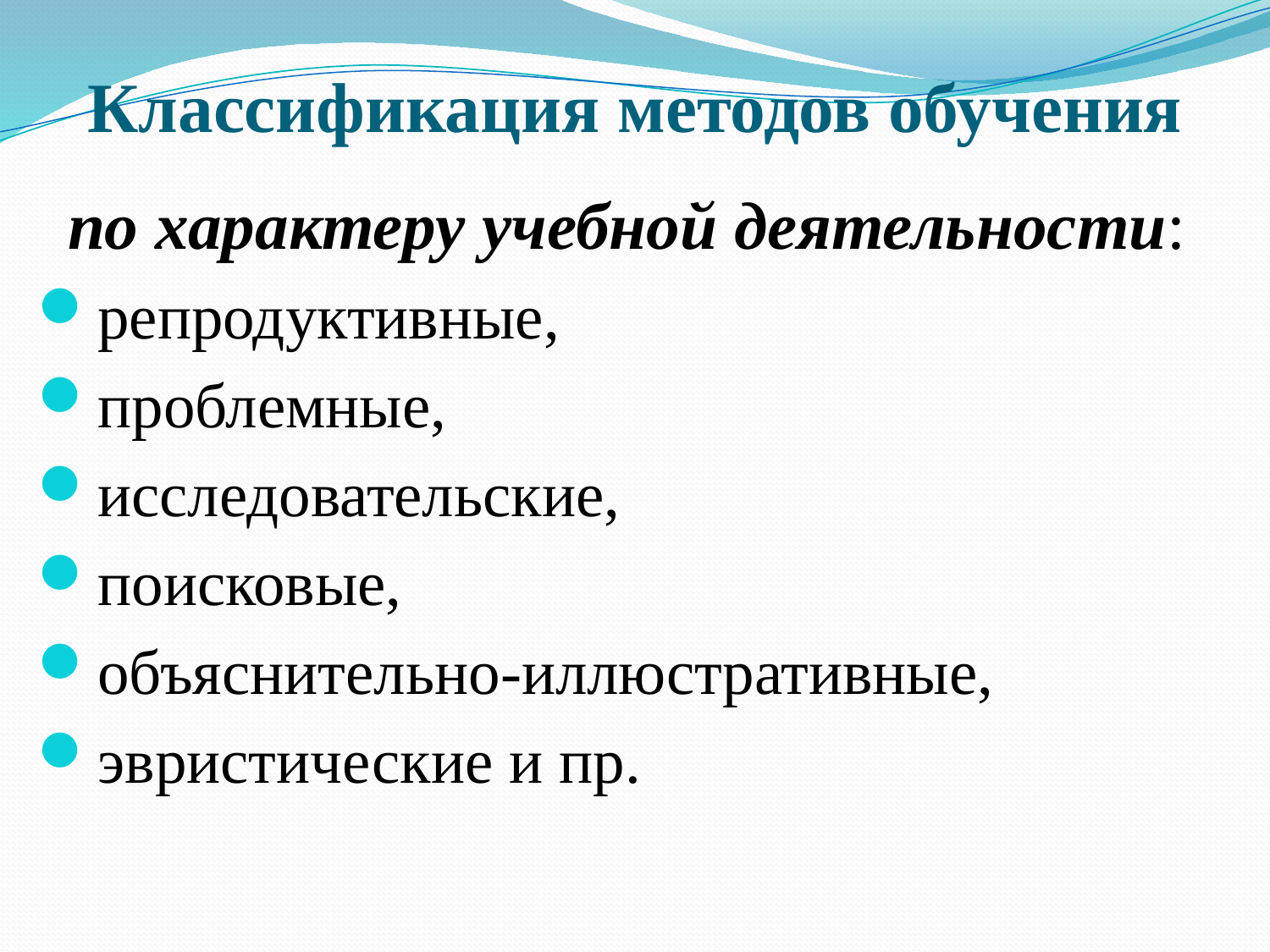

# Классификация методов обучения
по характеру учебной деятельности:
репродуктивные,
проблемные,
исследовательские,
поисковые,
объяснительно-иллюстративные,
эвристические и пр.